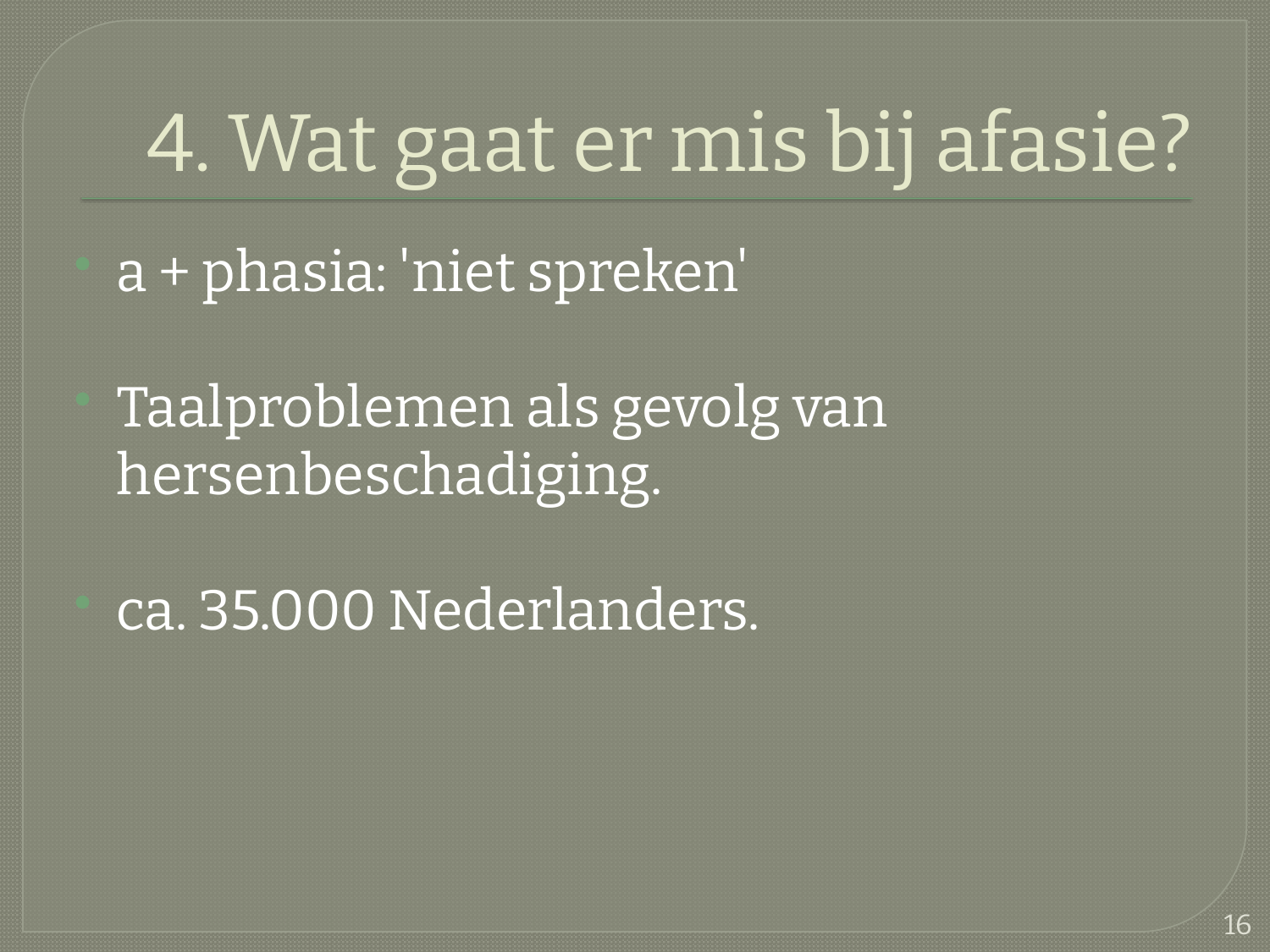

# 4. Wat gaat er mis bij afasie?
a + phasia: 'niet spreken'

Taalproblemen als gevolg van hersenbeschadiging.

ca. 35.000 Nederlanders.

16